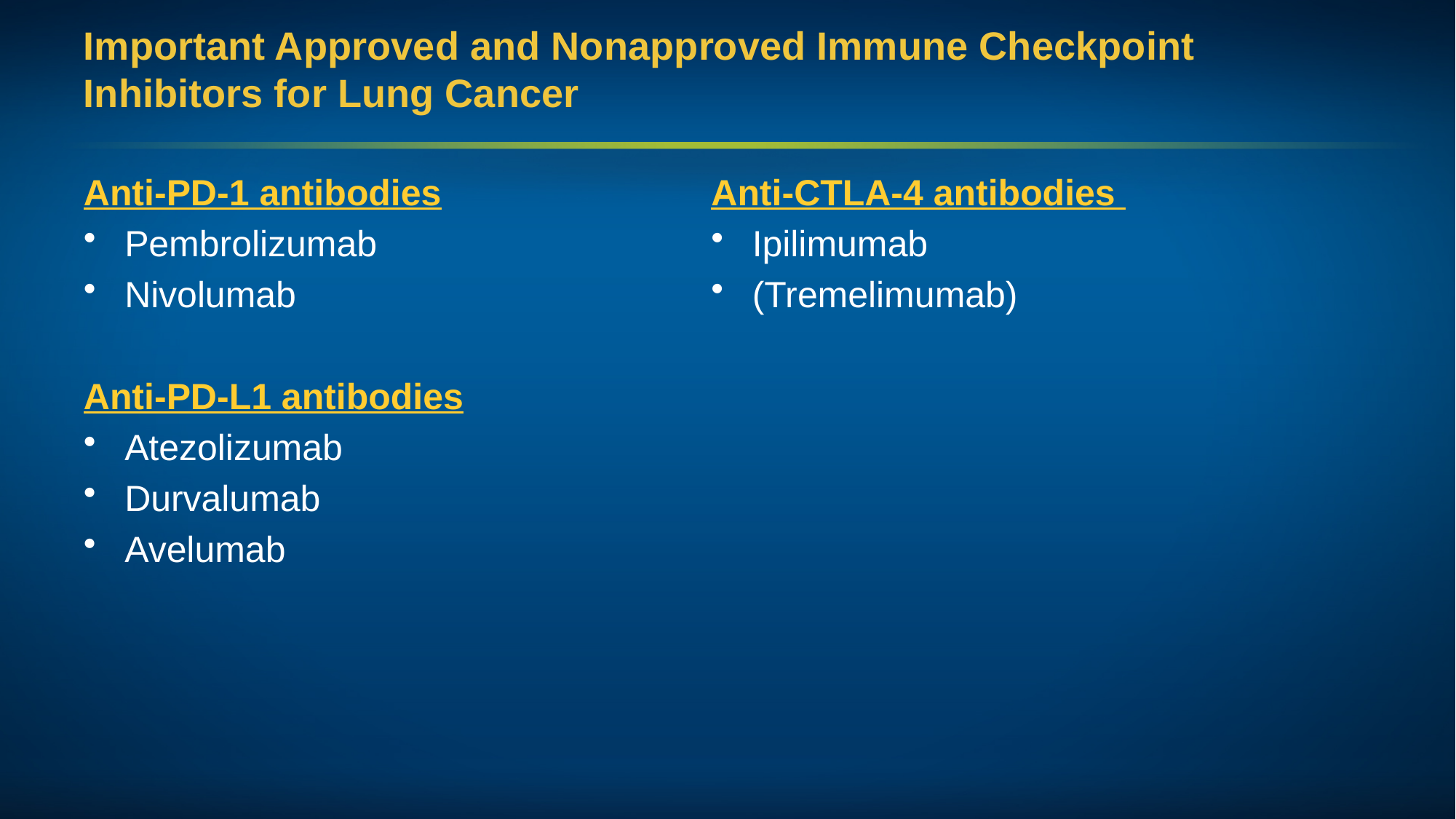

# Important Approved and Nonapproved Immune Checkpoint Inhibitors for Lung Cancer
Anti-PD-1 antibodies
Pembrolizumab
Nivolumab

Anti-PD-L1 antibodies
Atezolizumab
Durvalumab
Avelumab

Anti-CTLA-4 antibodies
Ipilimumab
(Tremelimumab)